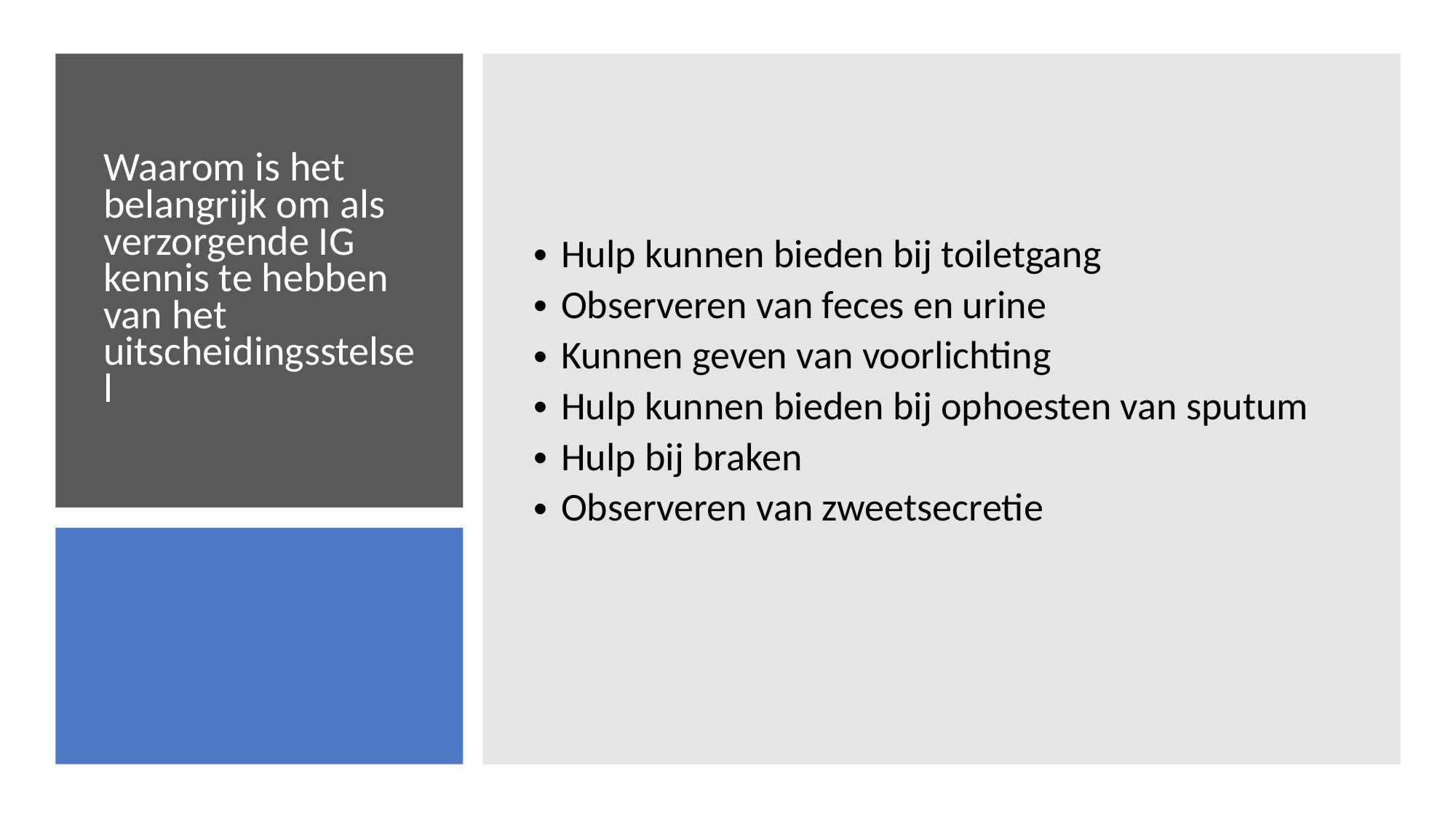

Hulp kunnen bieden bij toiletgang
Observeren van feces en urine
Kunnen geven van voorlichting
Hulp kunnen bieden bij ophoesten van sputum
Hulp bij braken
Observeren van zweetsecretie

# Waarom is het belangrijk om als verzorgende IG kennis te hebben van het uitscheidingsstelsel